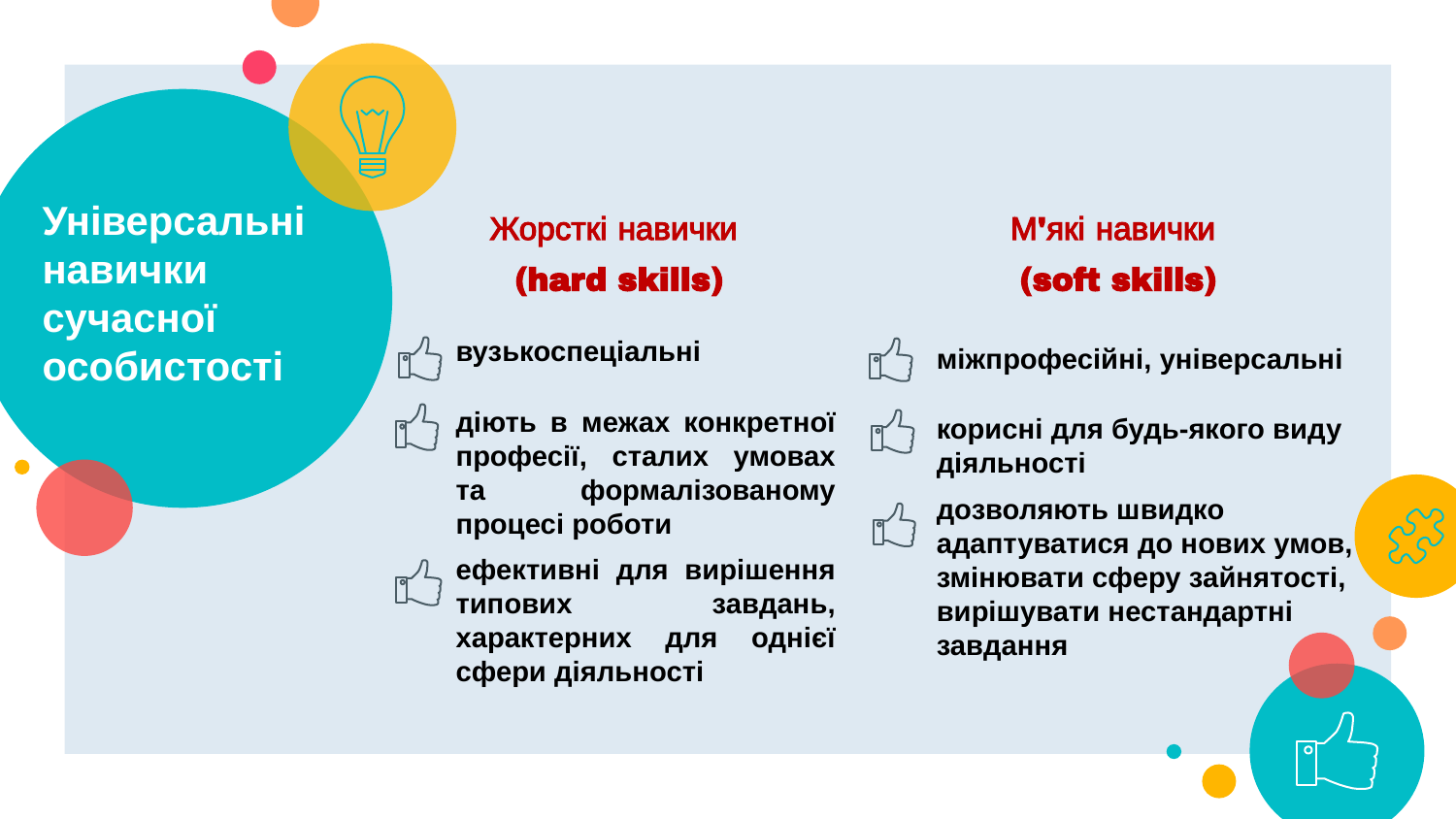

# Універсальні навички сучасної особистості
Жорсткі навички
(hard skills)

вузькоспеціальні

діють в межах конкретної професії, сталих умовах та формалізованому процесі роботи
ефективні для вирішення типових завдань, характерних для однієї сфери діяльності

М'які навички
(soft skills)

міжпрофесійні, універсальні

корисні для будь-якого виду діяльності
дозволяють швидко адаптуватися до нових умов, змінювати сферу зайнятості, вирішувати нестандартні завдання